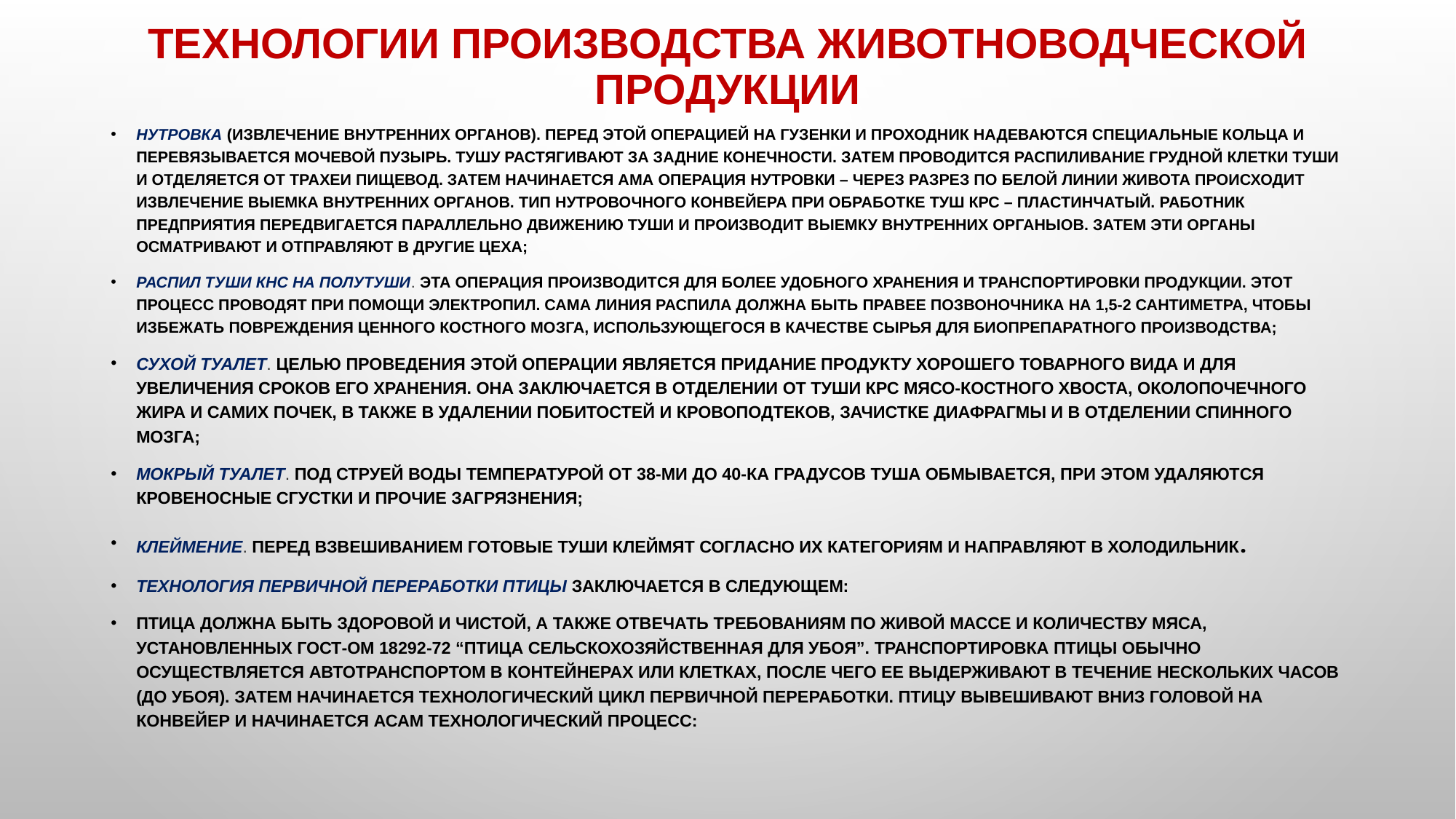

# Технологии производства животноводческой продукции
нутровка (извлечение внутренних органов). Перед этой операцией на гузенки и проходник надеваются специальные кольца и перевязывается мочевой пузырь. Тушу растягивают за задние конечности. Затем проводится распиливание грудной клетки туши и отделяется от трахеи пищевод. Затем начинается ама операция нутровки – через разрез по белой линии живота происходит извлечение выемка внутренних органов. Тип нутровочного конвейера при обработке туш КРС – пластинчатый. Работник предприятия передвигается параллельно движению туши и производит выемку внутренних органыов. Затем эти органы осматривают и отправляют в другие цеха;
распил туши КНС на полутуши. Эта операция производится для более удобного хранения и транспортировки продукции. Этот процесс проводят при помощи электропил. Сама линия распила должна быть правее позвоночника на 1,5-2 сантиметра, чтобы избежать повреждения ценного костного мозга, использующегося в качестве сырья для биопрепаратного производства;
сухой туалет. Целью проведения этой операции является придание продукту хорошего товарного вида и для увеличения сроков его хранения. Она заключается в отделении от туши КРС мясо-костного хвоста, околопочечного жира и самих почек, в также в удалении побитостей и кровоподтеков, зачистке диафрагмы и в отделении спинного мозга;
мокрый туалет. Под струей воды температурой от 38-ми до 40-ка градусов туша обмывается, при этом удаляются кровеносные сгустки и прочие загрязнения;
клеймение. Перед взвешиванием готовые туши клеймят согласно их категориям и направляют в холодильник.
Технология первичной переработки птицы заключается в следующем:
Птица должна быть здоровой и чистой, а также отвечать требованиям по живой массе и количеству мяса, установленных ГОСТ-ом 18292-72 “Птица сельскохозяйственная для убоя”. Транспортировка птицы обычно осуществляется автотранспортом в контейнерах или клетках, после чего ее выдерживают в течение нескольких часов (до убоя). Затем начинается технологический цикл первичной переработки. Птицу вывешивают вниз головой на конвейер и начинается асам технологический процесс: